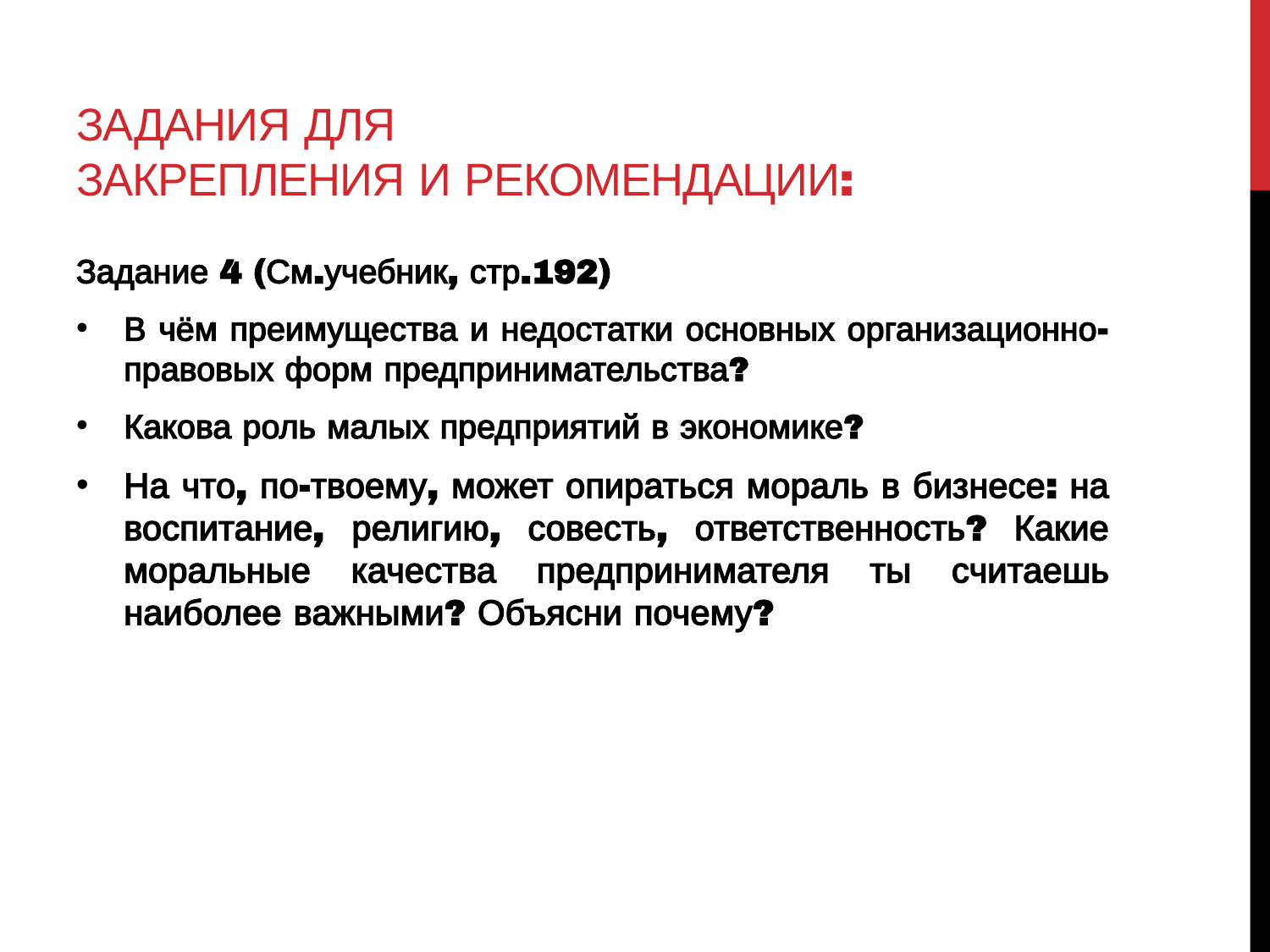

# Задания для закрепления и рекомендации:
Задание 4 (См.учебник, стр.192)
В чём преимущества и недостатки основных организационно-правовых форм предпринимательства?
Какова роль малых предприятий в экономике?
На что, по-твоему, может опираться мораль в бизнесе: на воспитание, религию, совесть, ответственность? Какие моральные качества предпринимателя ты считаешь наиболее важными? Объясни почему?